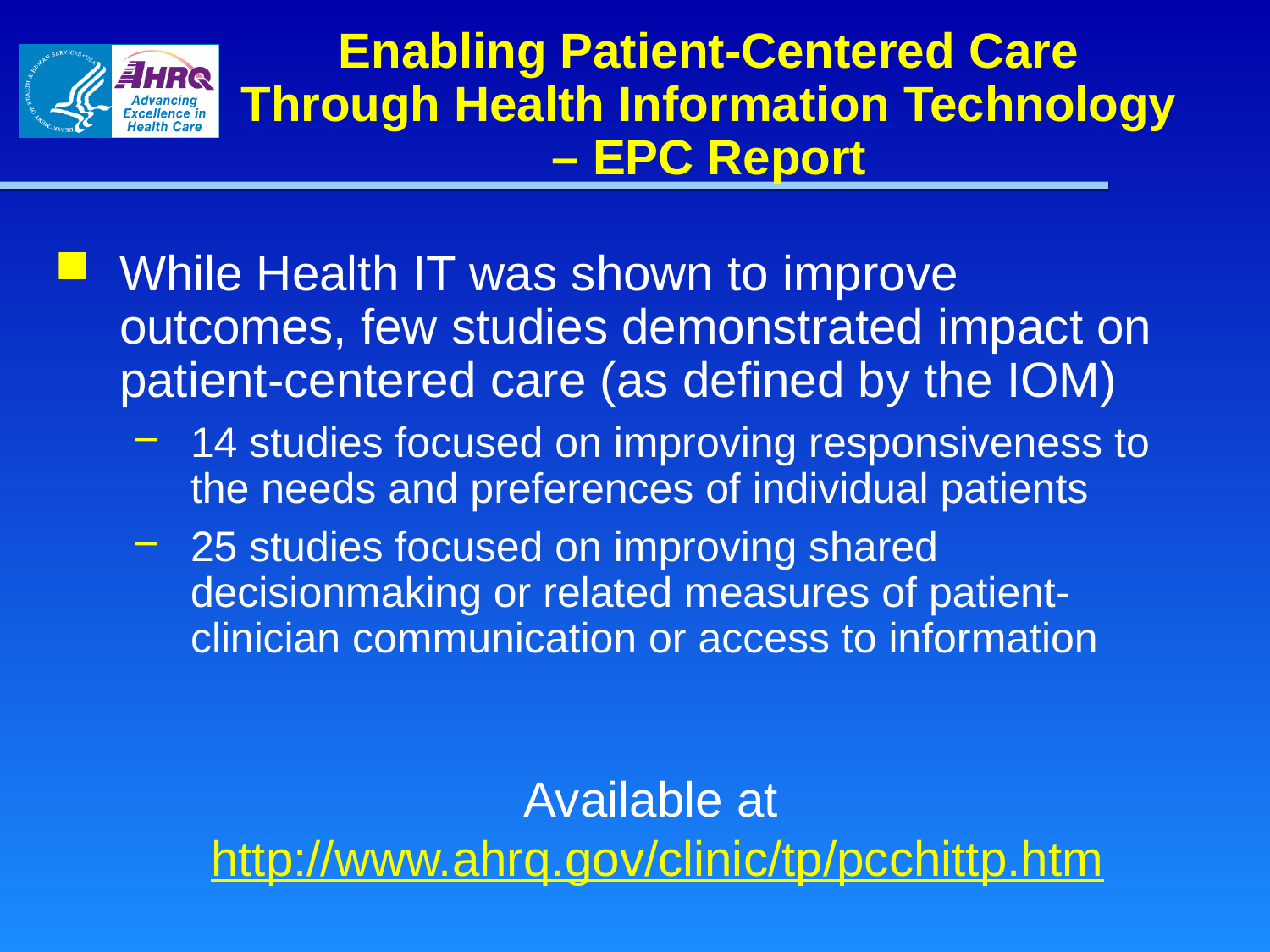

# Enabling Patient-Centered Care Through Health Information Technology – EPC Report
While Health IT was shown to improve outcomes, few studies demonstrated impact on patient-centered care (as defined by the IOM)
14 studies focused on improving responsiveness to the needs and preferences of individual patients
25 studies focused on improving shared decisionmaking or related measures of patient-clinician communication or access to information

Available at
 http://www.ahrq.gov/clinic/tp/pcchittp.htm